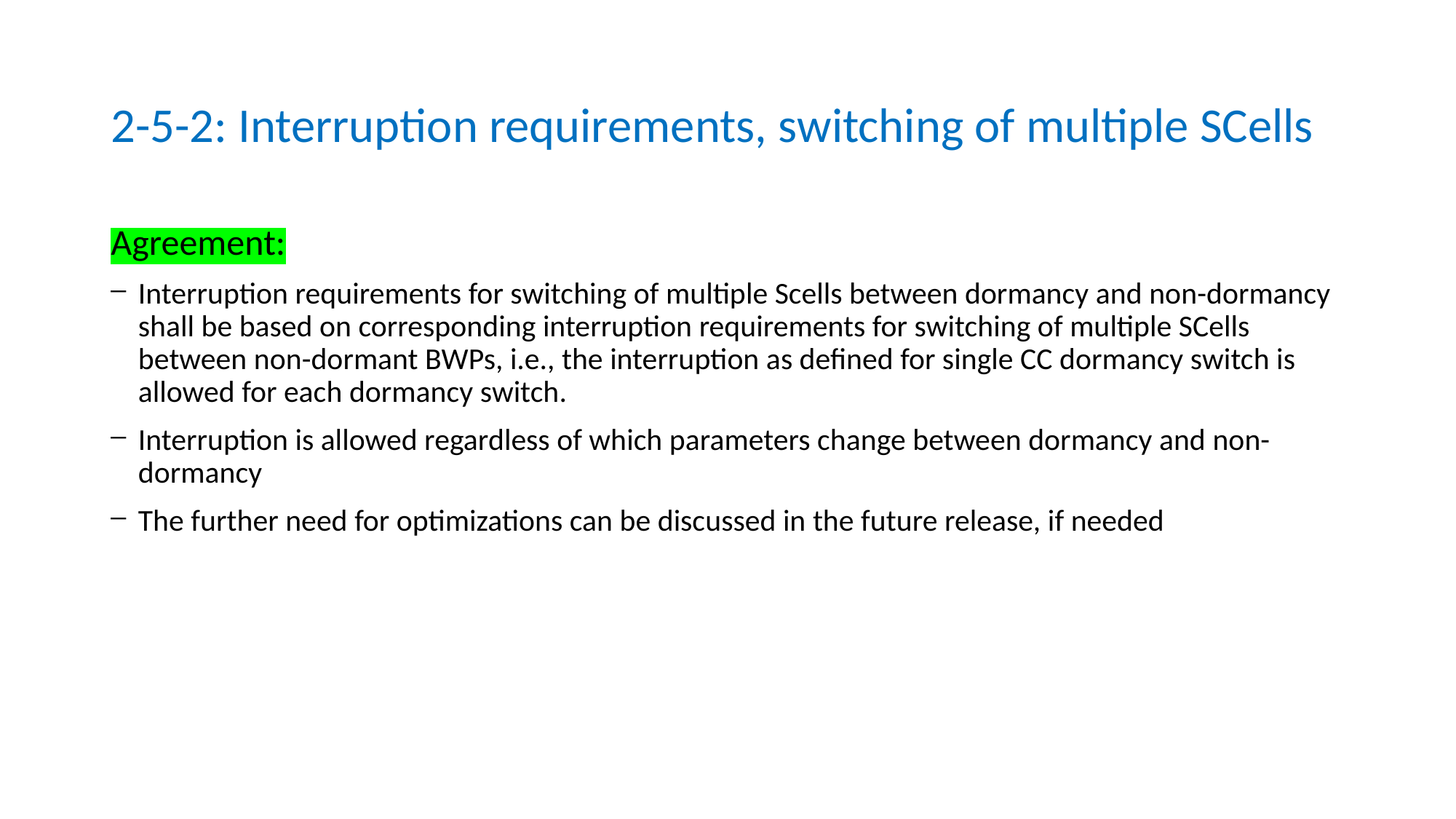

# 2-5-2: Interruption requirements, switching of multiple SCells
Agreement:
Interruption requirements for switching of multiple Scells between dormancy and non-dormancy shall be based on corresponding interruption requirements for switching of multiple SCells between non-dormant BWPs, i.e., the interruption as defined for single CC dormancy switch is allowed for each dormancy switch.
Interruption is allowed regardless of which parameters change between dormancy and non-dormancy
The further need for optimizations can be discussed in the future release, if needed